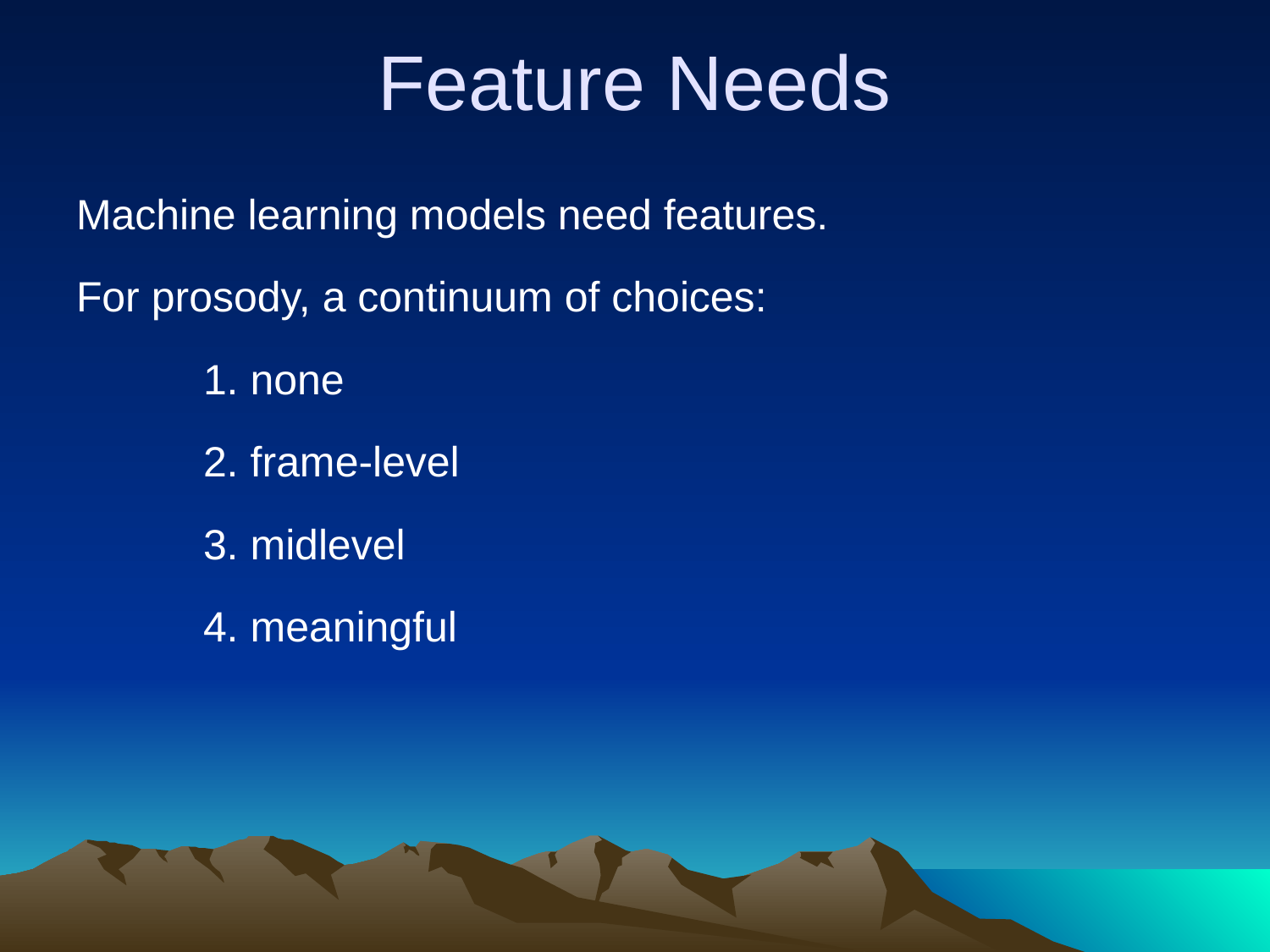

# Feature Needs
Machine learning models need features.
For prosody, a continuum of choices:
	1. none
	2. frame-level
	3. midlevel
	4. meaningful